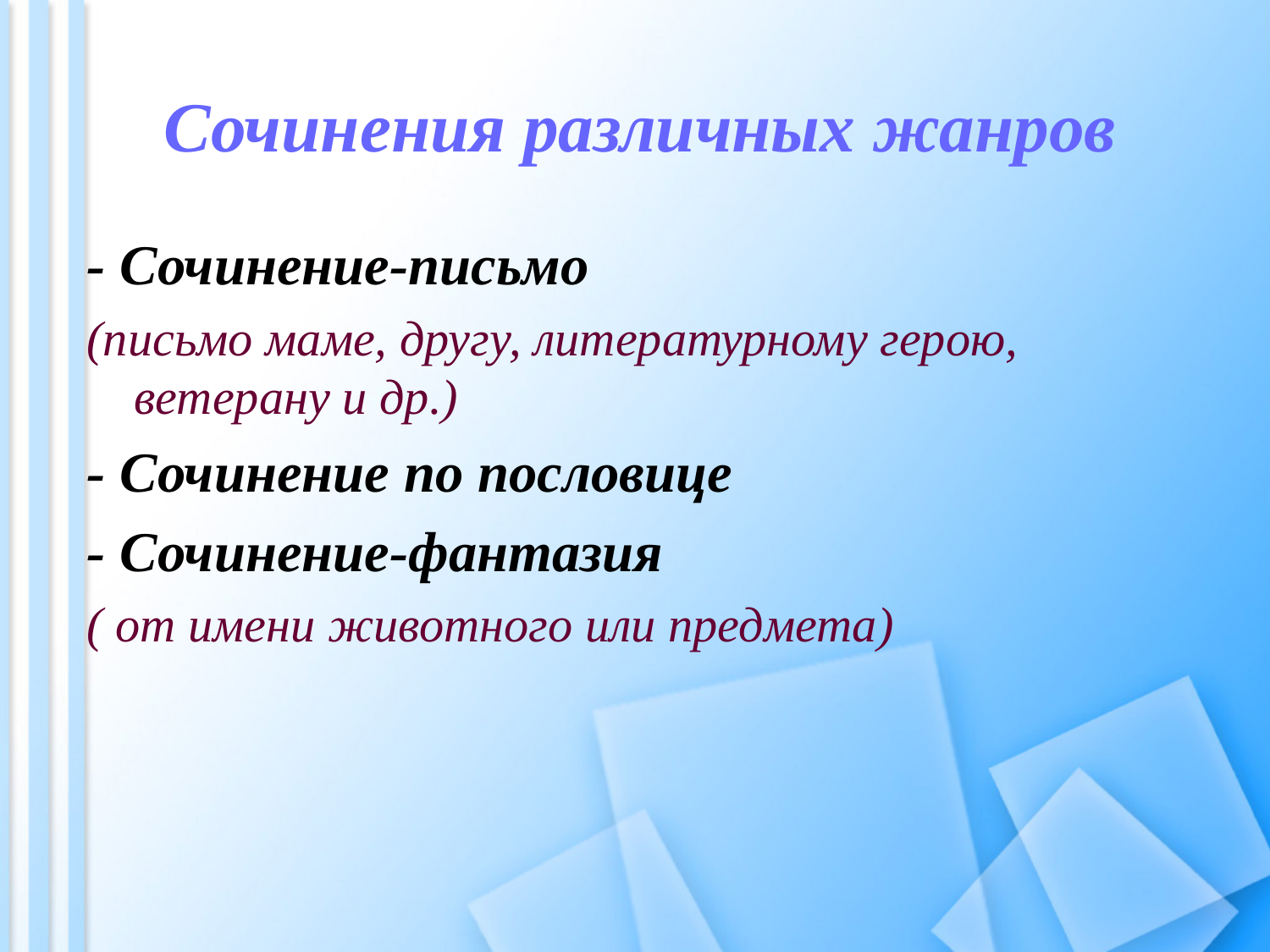

Сочинения различных жанров
- Сочинение-письмо
(письмо маме, другу, литературному герою, ветерану и др.)
- Сочинение по пословице
- Сочинение-фантазия
( от имени животного или предмета)